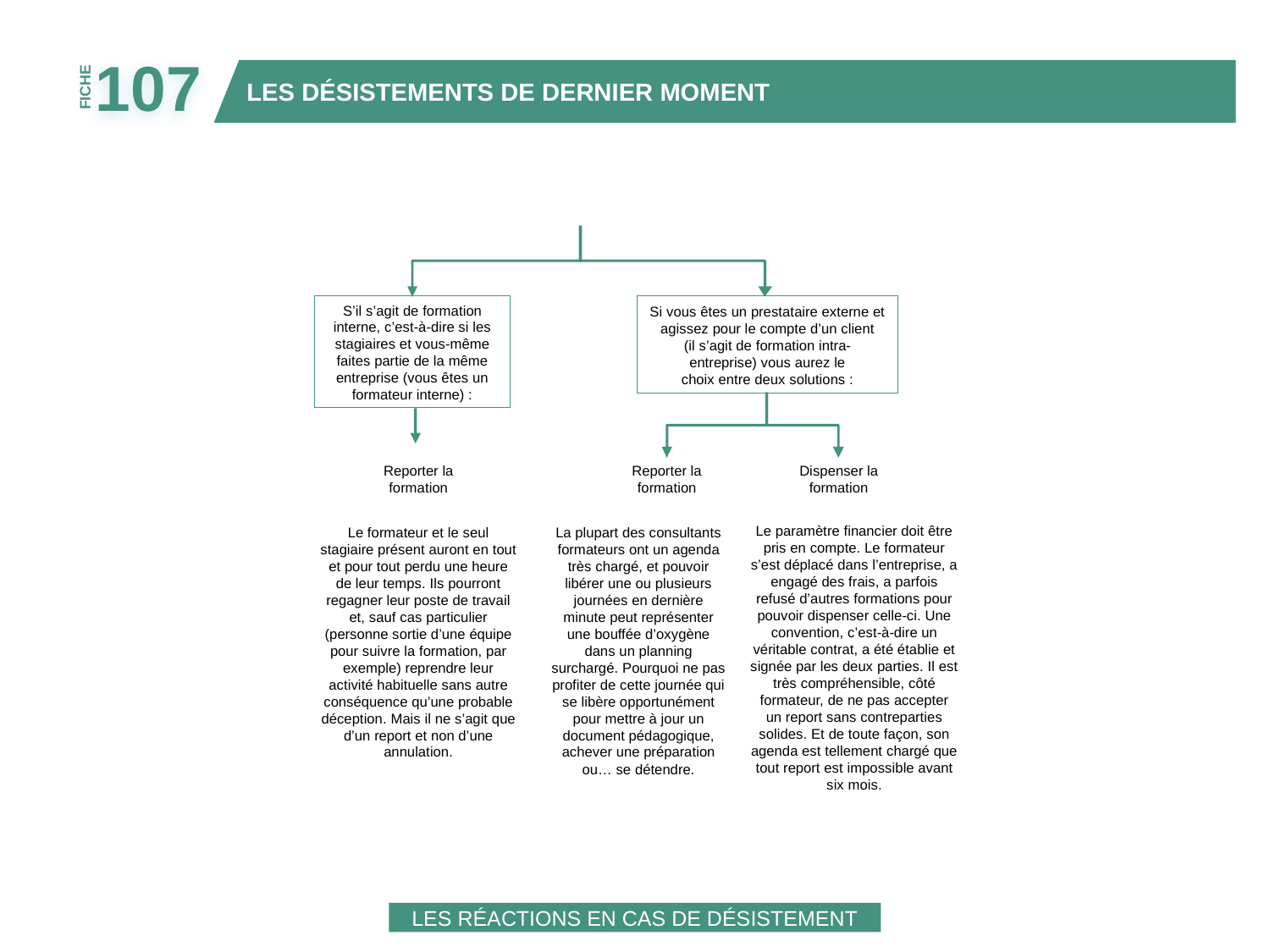

107

LES DÉSISTEMENTS DE DERNIER MOMENT
FICHE

S’il s’agit de formation
interne, c’est-à-dire si les
stagiaires et vous-même
faites partie de la même
entreprise (vous êtes un
formateur interne) :
Si vous êtes un prestataire externe et
agissez pour le compte d’un client
(il s’agit de formation intra-
entreprise) vous aurez le
choix entre deux solutions :

Reporter la
formation
Reporter la
formation
Dispenser la
formation
Le paramètre financier doit être
pris en compte. Le formateur
s’est déplacé dans l’entreprise, a
engagé des frais, a parfois
refusé d’autres formations pour
pouvoir dispenser celle-ci. Une
convention, c’est-à-dire un
véritable contrat, a été établie et
signée par les deux parties. Il est
très compréhensible, côté
formateur, de ne pas accepter
un report sans contreparties
solides. Et de toute façon, son
agenda est tellement chargé que
tout report est impossible avant
six mois.
Le formateur et le seul
stagiaire présent auront en tout
et pour tout perdu une heure
de leur temps. Ils pourront
regagner leur poste de travail
et, sauf cas particulier
(personne sortie d’une équipe
pour suivre la formation, par
exemple) reprendre leur
activité habituelle sans autre
conséquence qu’une probable
déception. Mais il ne s’agit que
d’un report et non d’une
annulation.
La plupart des consultants
formateurs ont un agenda
très chargé, et pouvoir
libérer une ou plusieurs
journées en dernière
minute peut représenter
une bouffée d’oxygène
dans un planning
surchargé. Pourquoi ne pas
profiter de cette journée qui
se libère opportunément
pour mettre à jour un
document pédagogique,
achever une préparation
ou… se détendre.
LES RÉACTIONS EN CAS DE DÉSISTEMENT